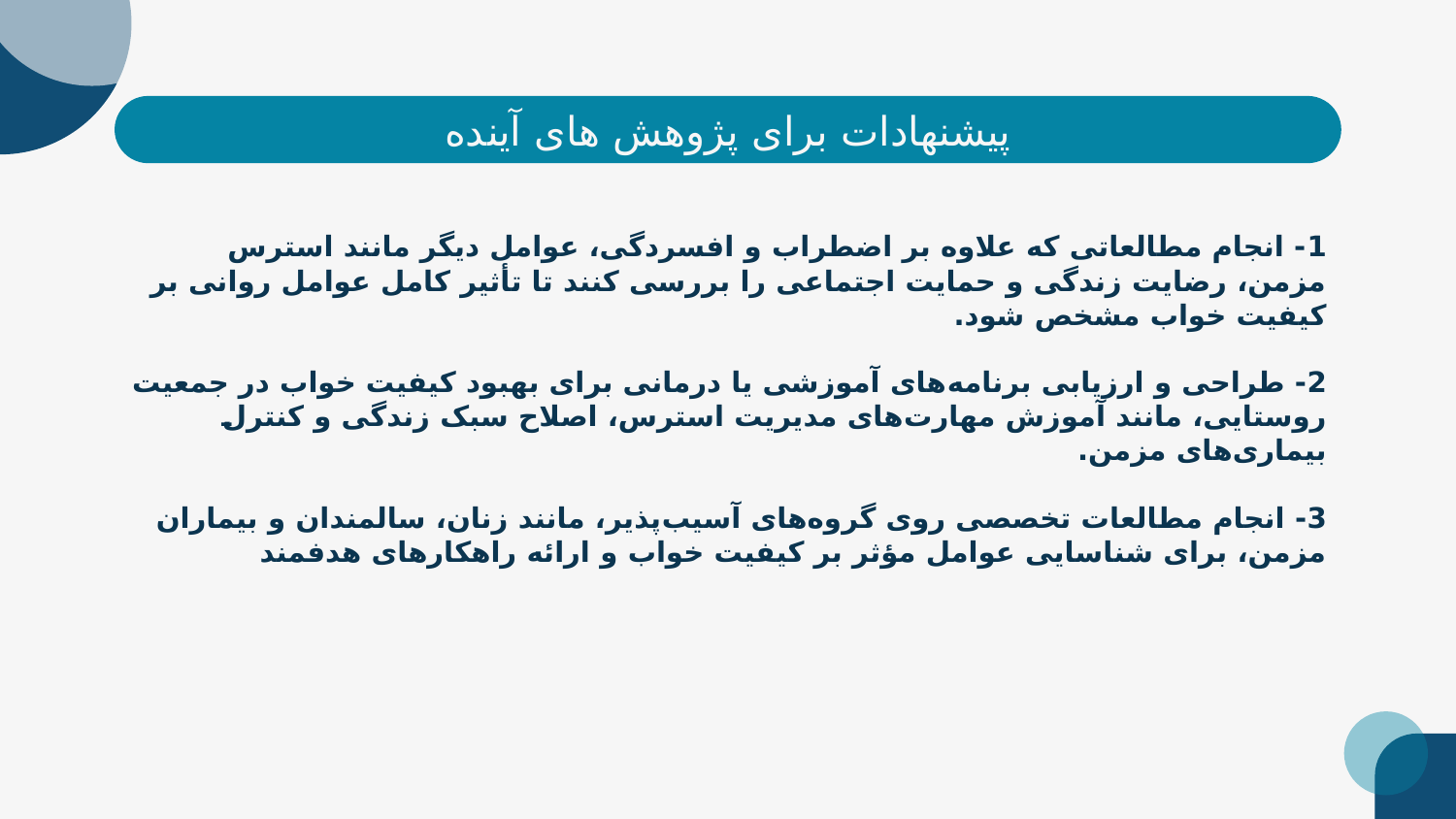

پیشنهادات برای پژوهش های آینده
1- انجام مطالعاتی که علاوه بر اضطراب و افسردگی، عوامل دیگر مانند استرس مزمن، رضایت زندگی و حمایت اجتماعی را بررسی کنند تا تأثیر کامل عوامل روانی بر کیفیت خواب مشخص شود.

2- طراحی و ارزیابی برنامه‌های آموزشی یا درمانی برای بهبود کیفیت خواب در جمعیت روستایی، مانند آموزش مهارت‌های مدیریت استرس، اصلاح سبک زندگی و کنترل بیماری‌های مزمن.

3- انجام مطالعات تخصصی روی گروه‌های آسیب‌پذیر، مانند زنان، سالمندان و بیماران مزمن، برای شناسایی عوامل مؤثر بر کیفیت خواب و ارائه راهکارهای هدفمند